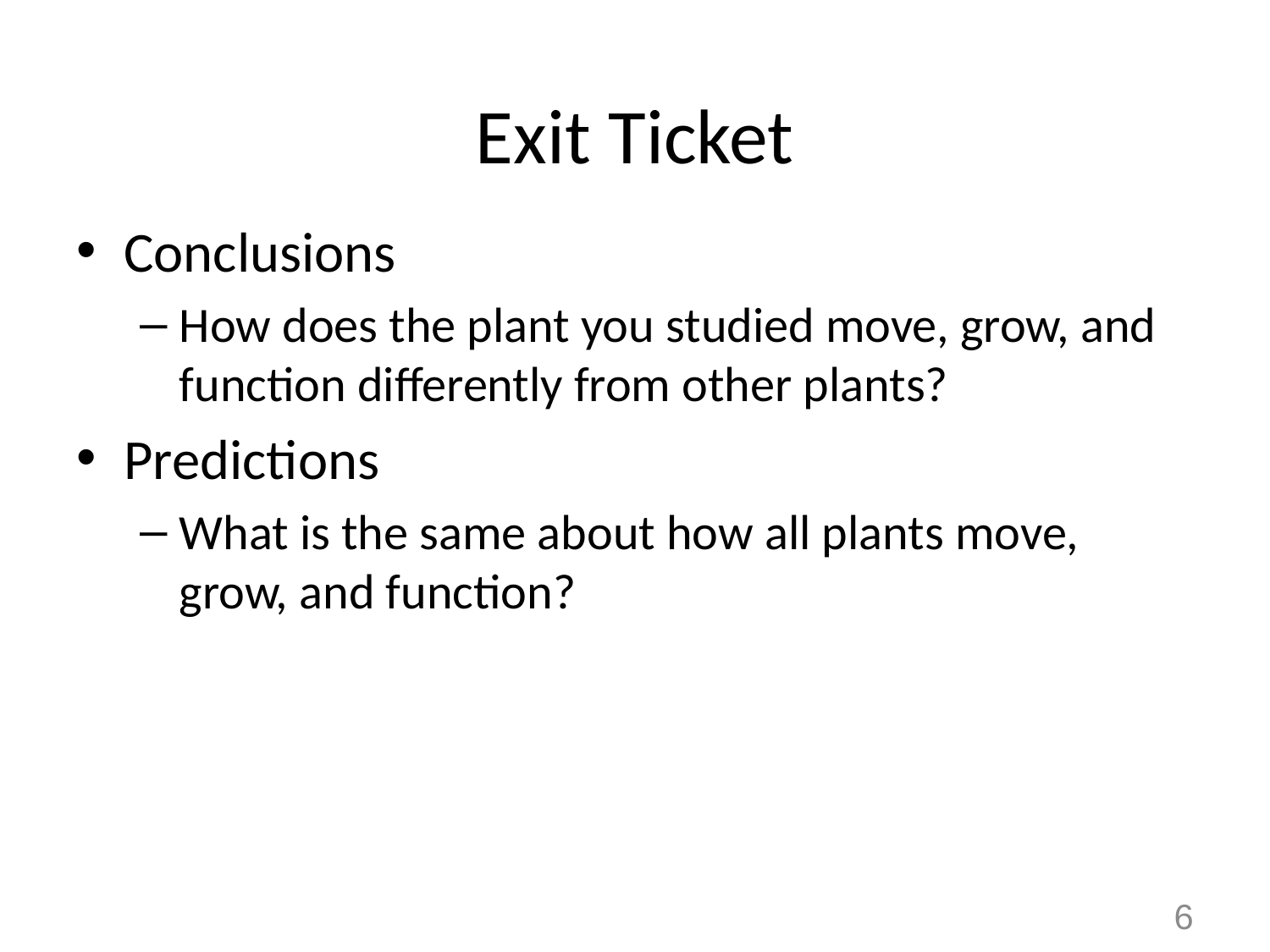

# Exit Ticket
Conclusions
How does the plant you studied move, grow, and function differently from other plants?
Predictions
What is the same about how all plants move, grow, and function?
6